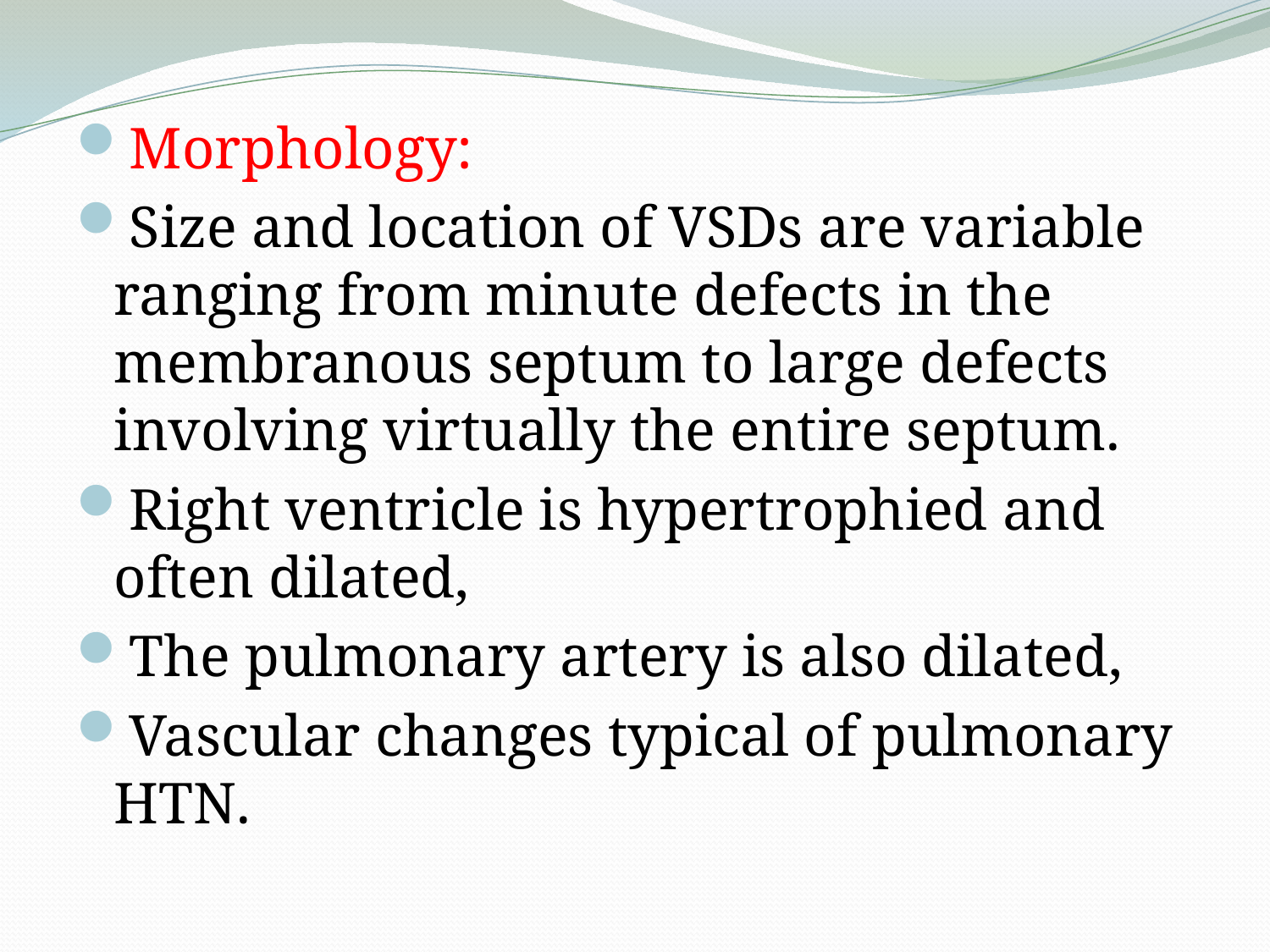

Morphology:
Size and location of VSDs are variable ranging from minute defects in the membranous septum to large defects involving virtually the entire septum.
Right ventricle is hypertrophied and often dilated,
The pulmonary artery is also dilated,
Vascular changes typical of pulmonary HTN.